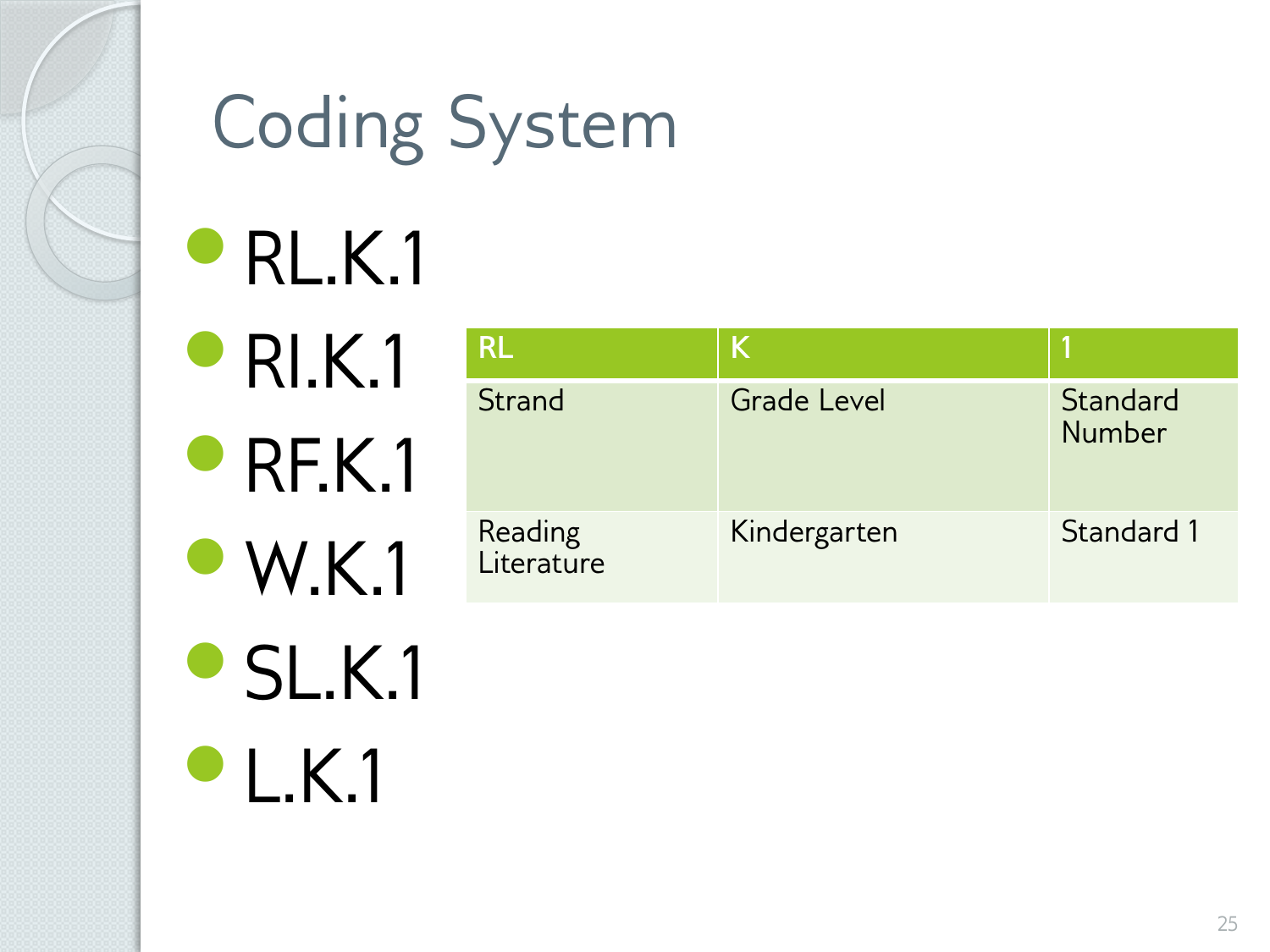

# Coding System
RL.K.1
RI.K.1
RF.K.1
W.K.1
SL.K.1
L.K.1

| RL | K | 1 |
| --- | --- | --- |
| Strand | Grade Level | Standard Number |
| Reading Literature | Kindergarten | Standard 1 |
25